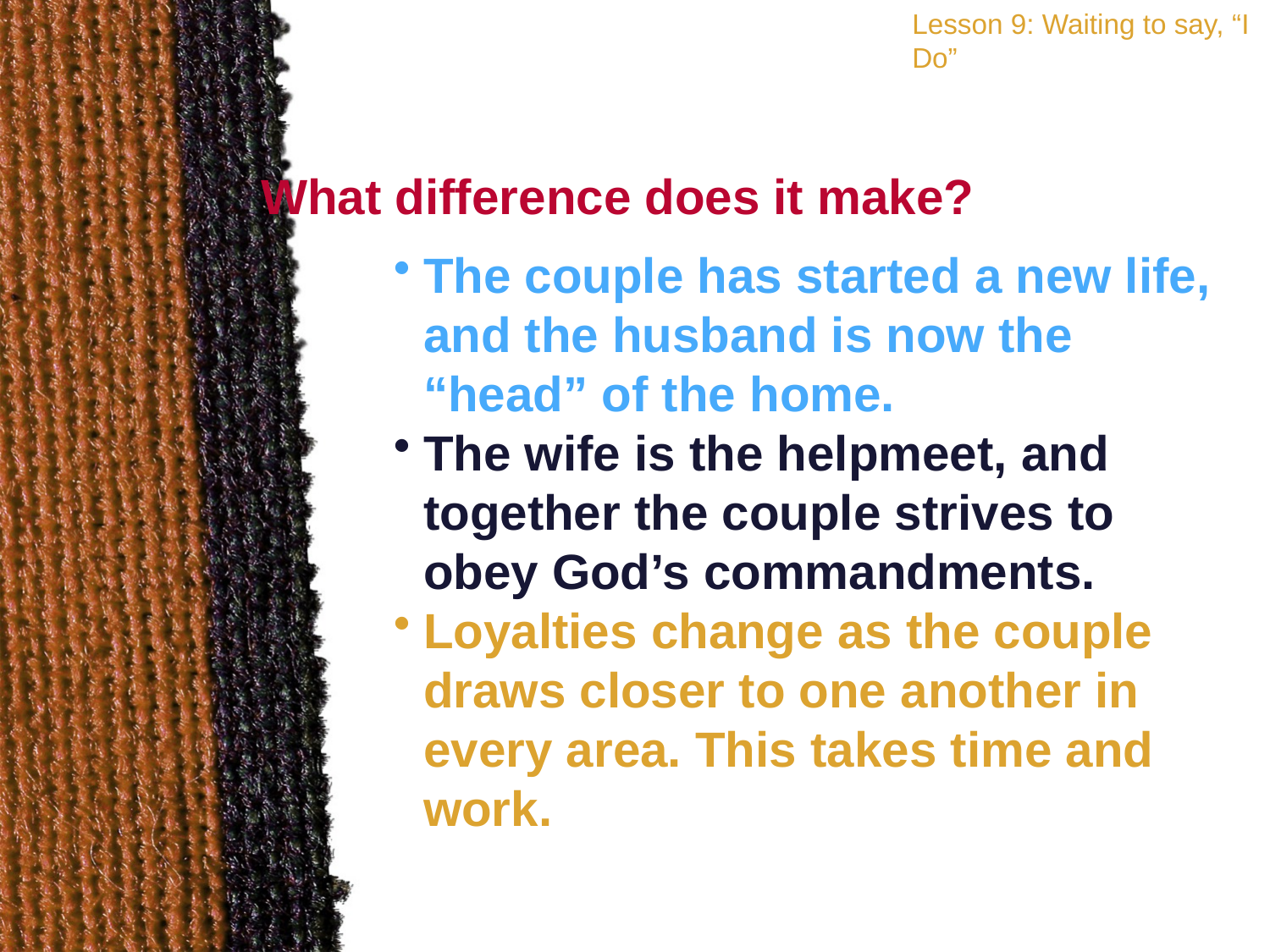

Lesson 9: Waiting to say, “I Do”
What difference does it make?
The couple has started a new life, and the husband is now the “head” of the home.
The wife is the helpmeet, and together the couple strives to obey God’s commandments.
Loyalties change as the couple draws closer to one another in every area. This takes time and work.